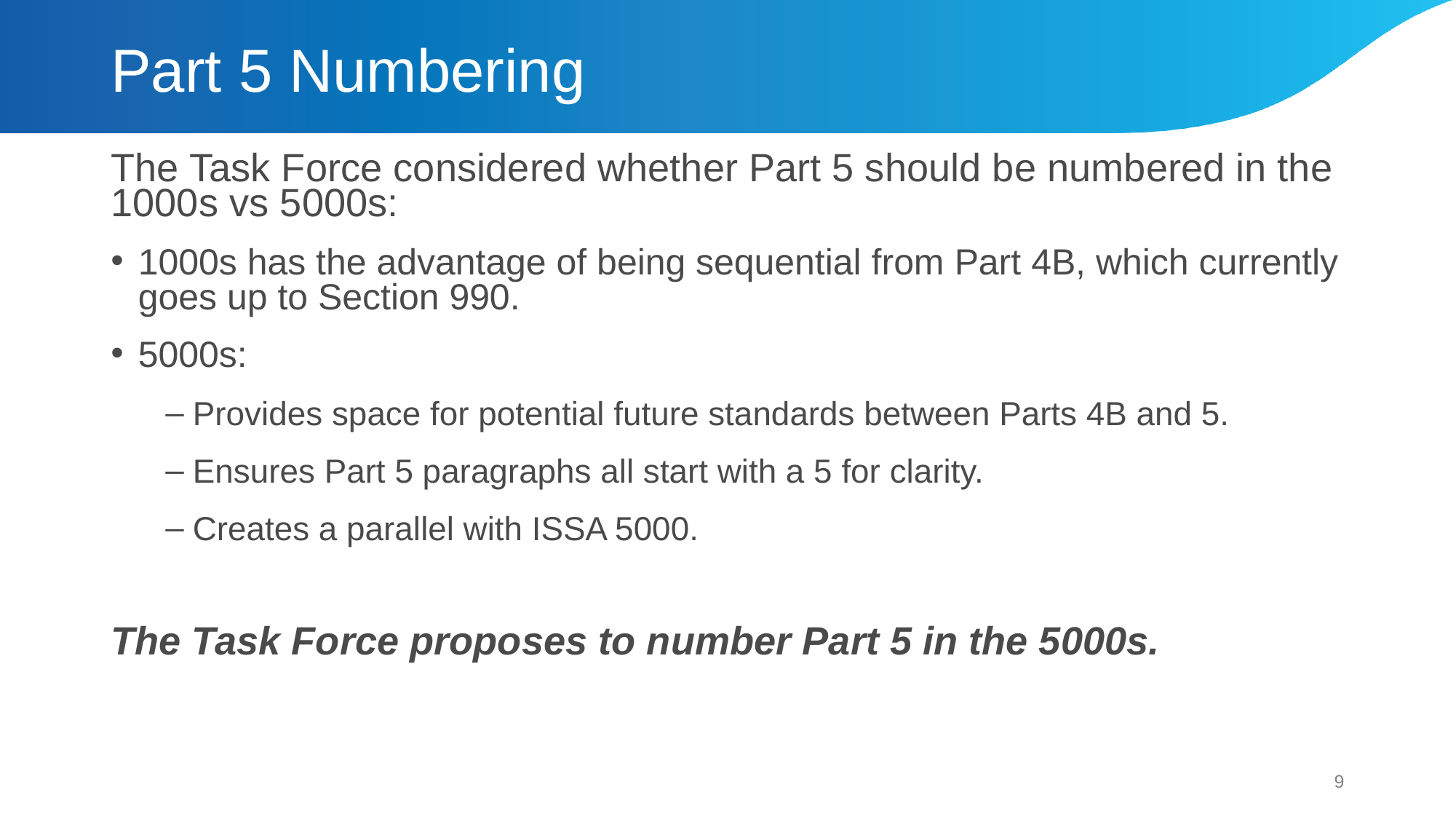

# Part 5 Numbering
The Task Force considered whether Part 5 should be numbered in the 1000s vs 5000s:
1000s has the advantage of being sequential from Part 4B, which currently goes up to Section 990.
5000s:
Provides space for potential future standards between Parts 4B and 5.
Ensures Part 5 paragraphs all start with a 5 for clarity.
Creates a parallel with ISSA 5000.

The Task Force proposes to number Part 5 in the 5000s.

9